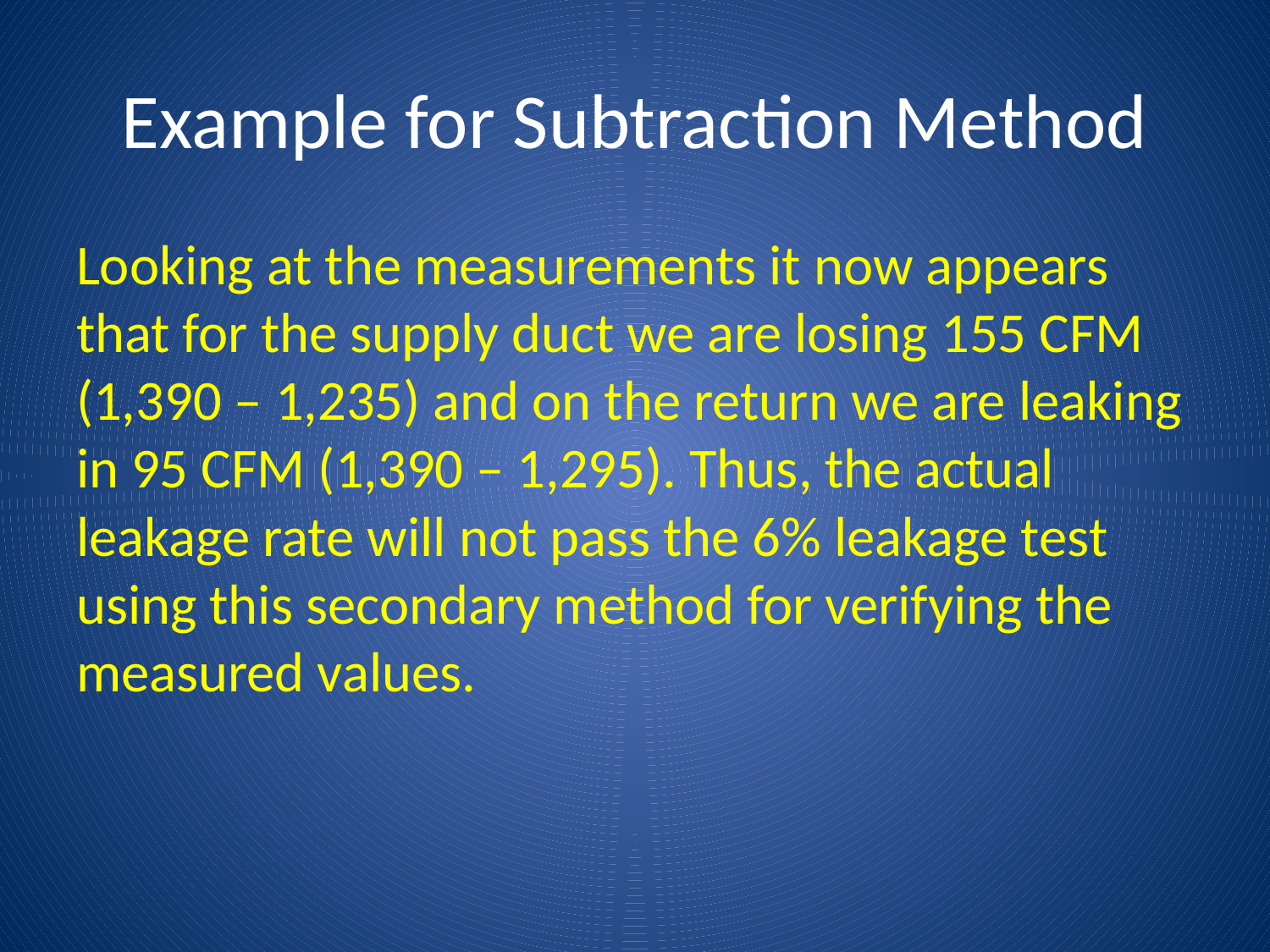

# Example for Subtraction Method
Looking at the measurements it now appears that for the supply duct we are losing 155 CFM (1,390 – 1,235) and on the return we are leaking in 95 CFM (1,390 – 1,295). Thus, the actual leakage rate will not pass the 6% leakage test using this secondary method for verifying the measured values.